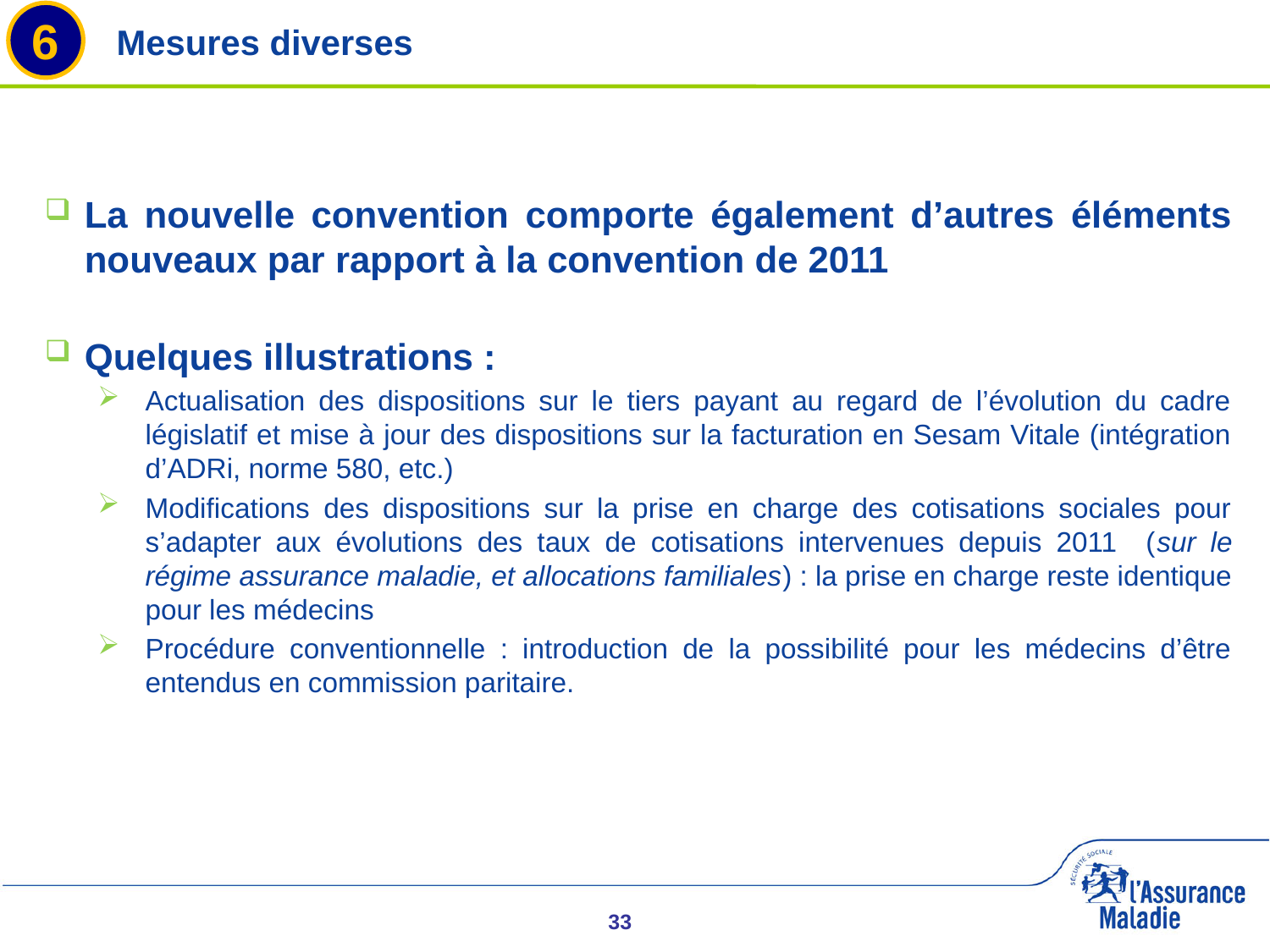

6
# Mesures diverses

La nouvelle convention comporte également d’autres éléments nouveaux par rapport à la convention de 2011

Quelques illustrations :
Actualisation des dispositions sur le tiers payant au regard de l’évolution du cadre législatif et mise à jour des dispositions sur la facturation en Sesam Vitale (intégration d’ADRi, norme 580, etc.)
Modifications des dispositions sur la prise en charge des cotisations sociales pour s’adapter aux évolutions des taux de cotisations intervenues depuis 2011  (sur le régime assurance maladie, et allocations familiales) : la prise en charge reste identique pour les médecins
Procédure conventionnelle : introduction de la possibilité pour les médecins d’être entendus en commission paritaire.
33